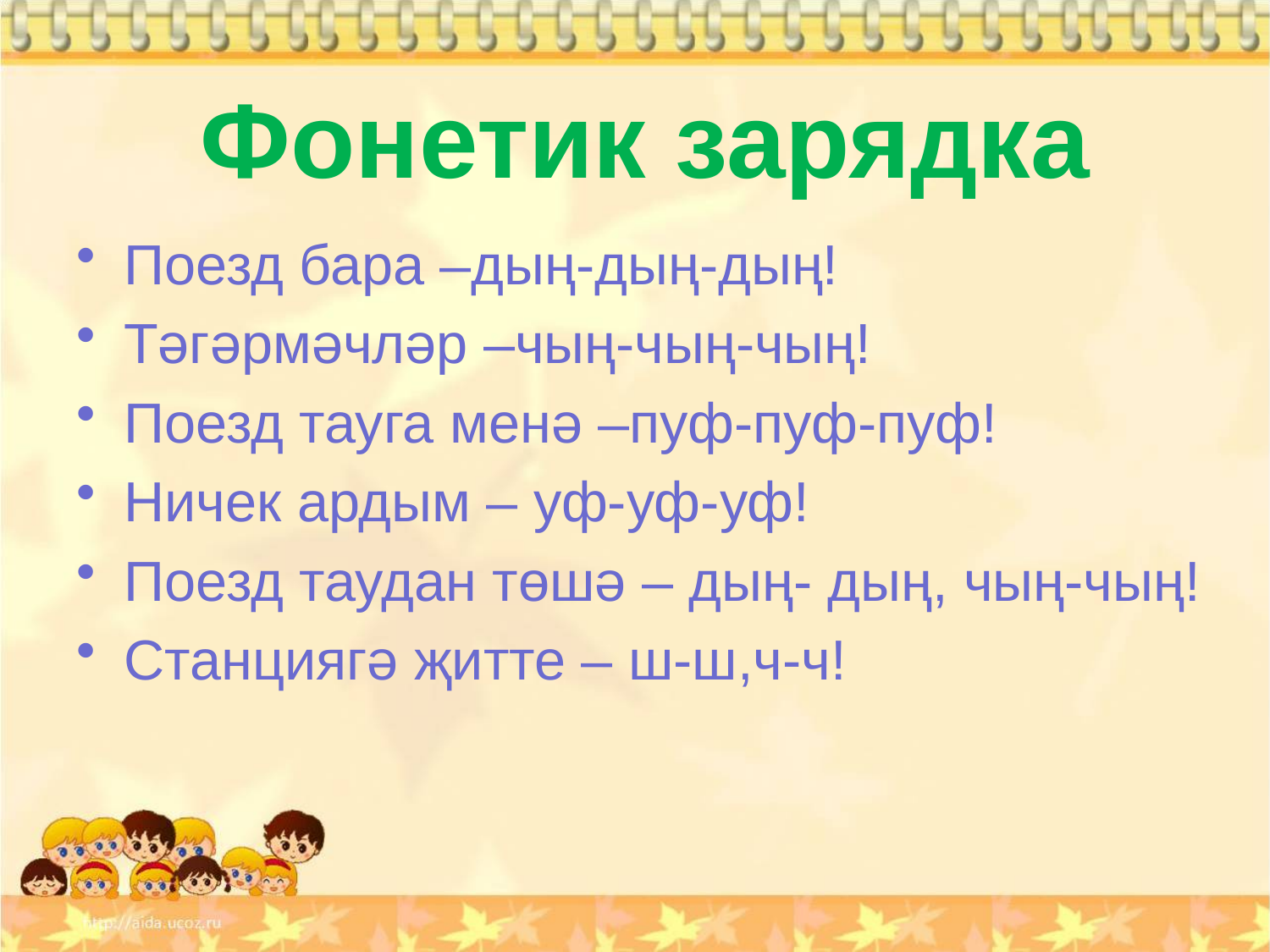

# Фонетик зарядка
Поезд бара –дың-дың-дың!
Тәгәрмәчләр –чың-чың-чың!
Поезд тауга менә –пуф-пуф-пуф!
Ничек ардым – уф-уф-уф!
Поезд таудан төшә – дың- дың, чың-чың!
Станциягә җитте – ш-ш,ч-ч!